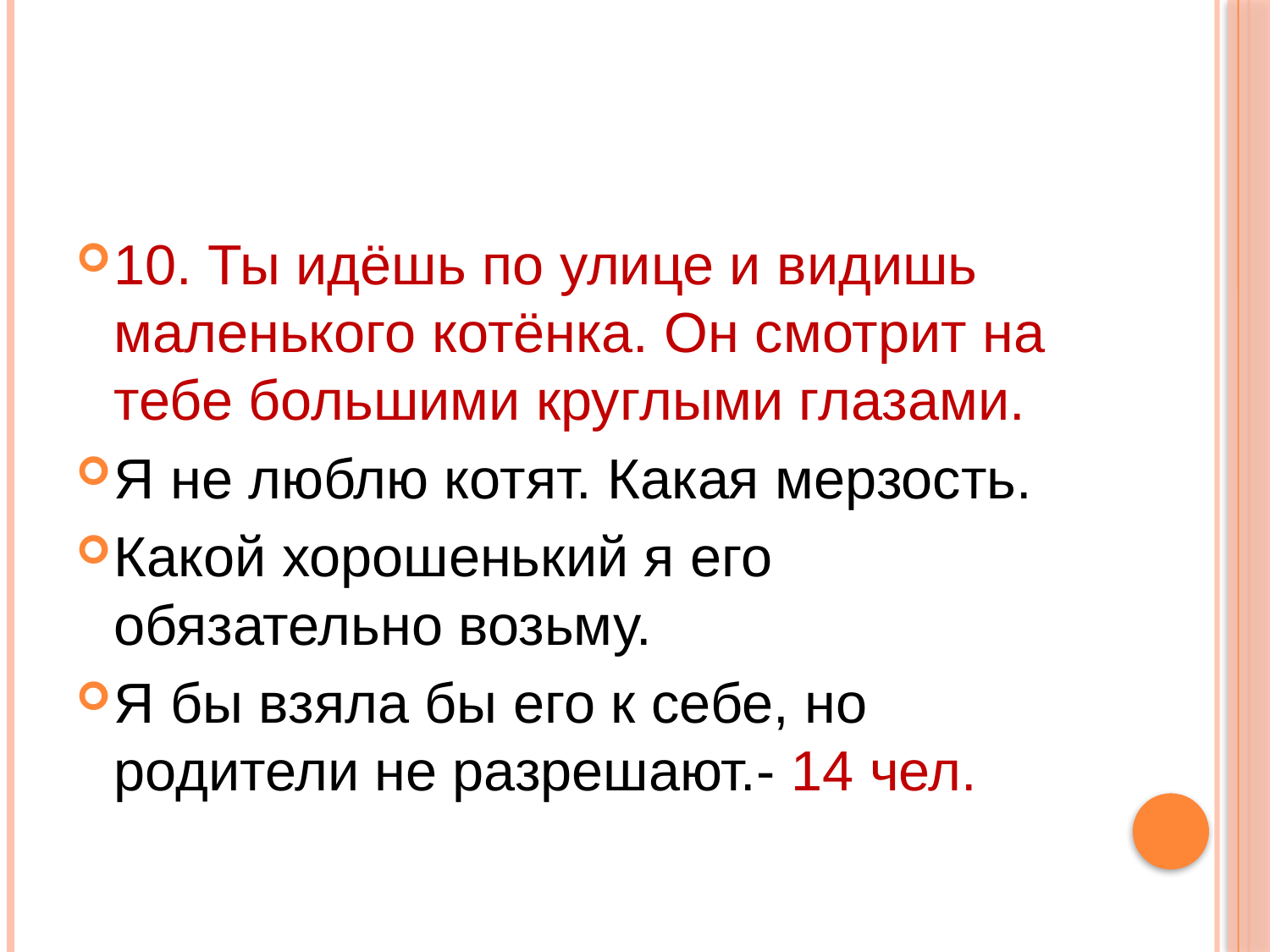

#
10. Ты идёшь по улице и видишь маленького котёнка. Он смотрит на тебе большими круглыми глазами.
Я не люблю котят. Какая мерзость.
Какой хорошенький я его обязательно возьму.
Я бы взяла бы его к себе, но родители не разрешают.- 14 чел.